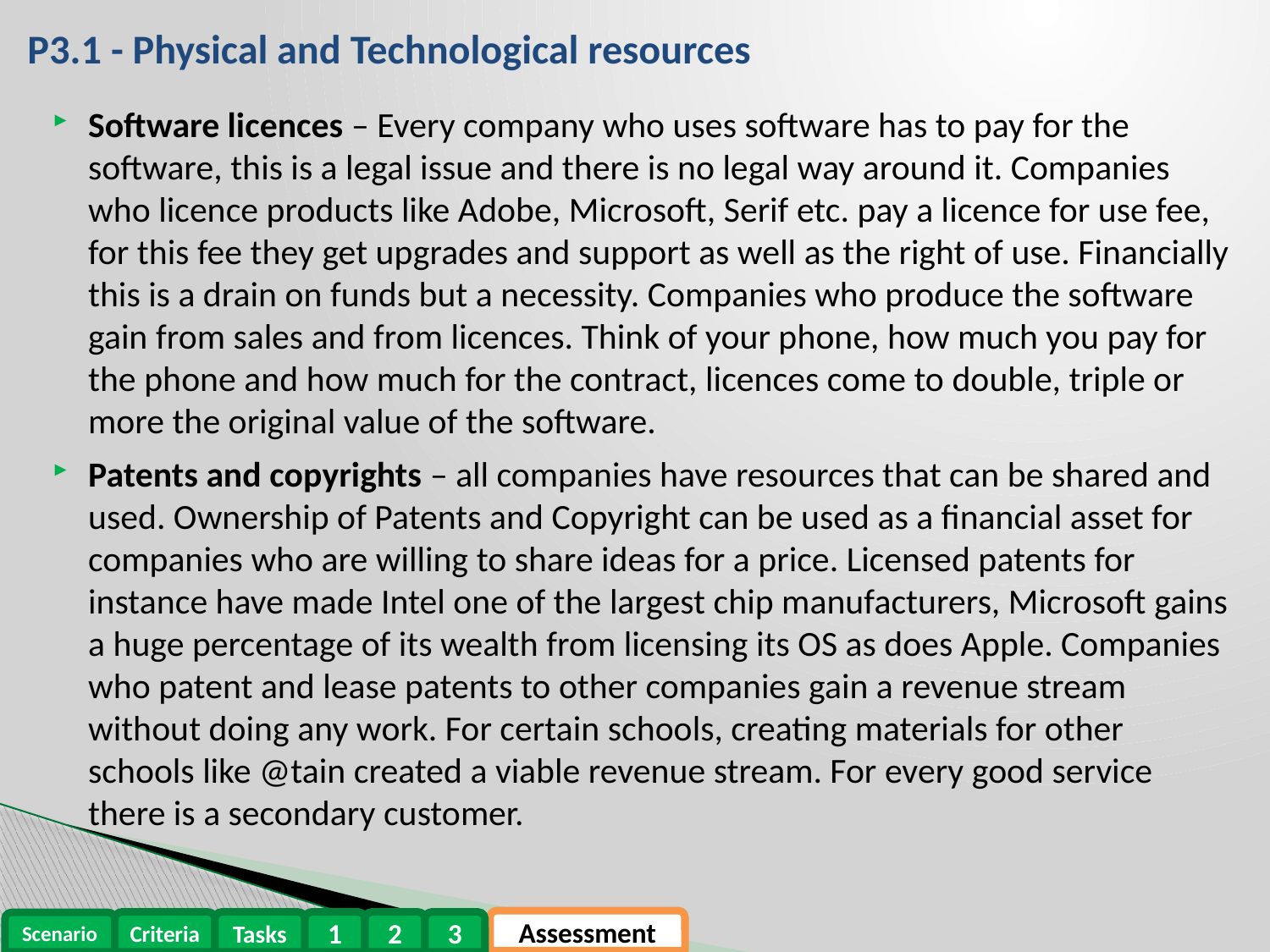

# P3.1 - Physical and Technological resources
Software licences – Every company who uses software has to pay for the software, this is a legal issue and there is no legal way around it. Companies who licence products like Adobe, Microsoft, Serif etc. pay a licence for use fee, for this fee they get upgrades and support as well as the right of use. Financially this is a drain on funds but a necessity. Companies who produce the software gain from sales and from licences. Think of your phone, how much you pay for the phone and how much for the contract, licences come to double, triple or more the original value of the software.
Patents and copyrights – all companies have resources that can be shared and used. Ownership of Patents and Copyright can be used as a financial asset for companies who are willing to share ideas for a price. Licensed patents for instance have made Intel one of the largest chip manufacturers, Microsoft gains a huge percentage of its wealth from licensing its OS as does Apple. Companies who patent and lease patents to other companies gain a revenue stream without doing any work. For certain schools, creating materials for other schools like @tain created a viable revenue stream. For every good service there is a secondary customer.